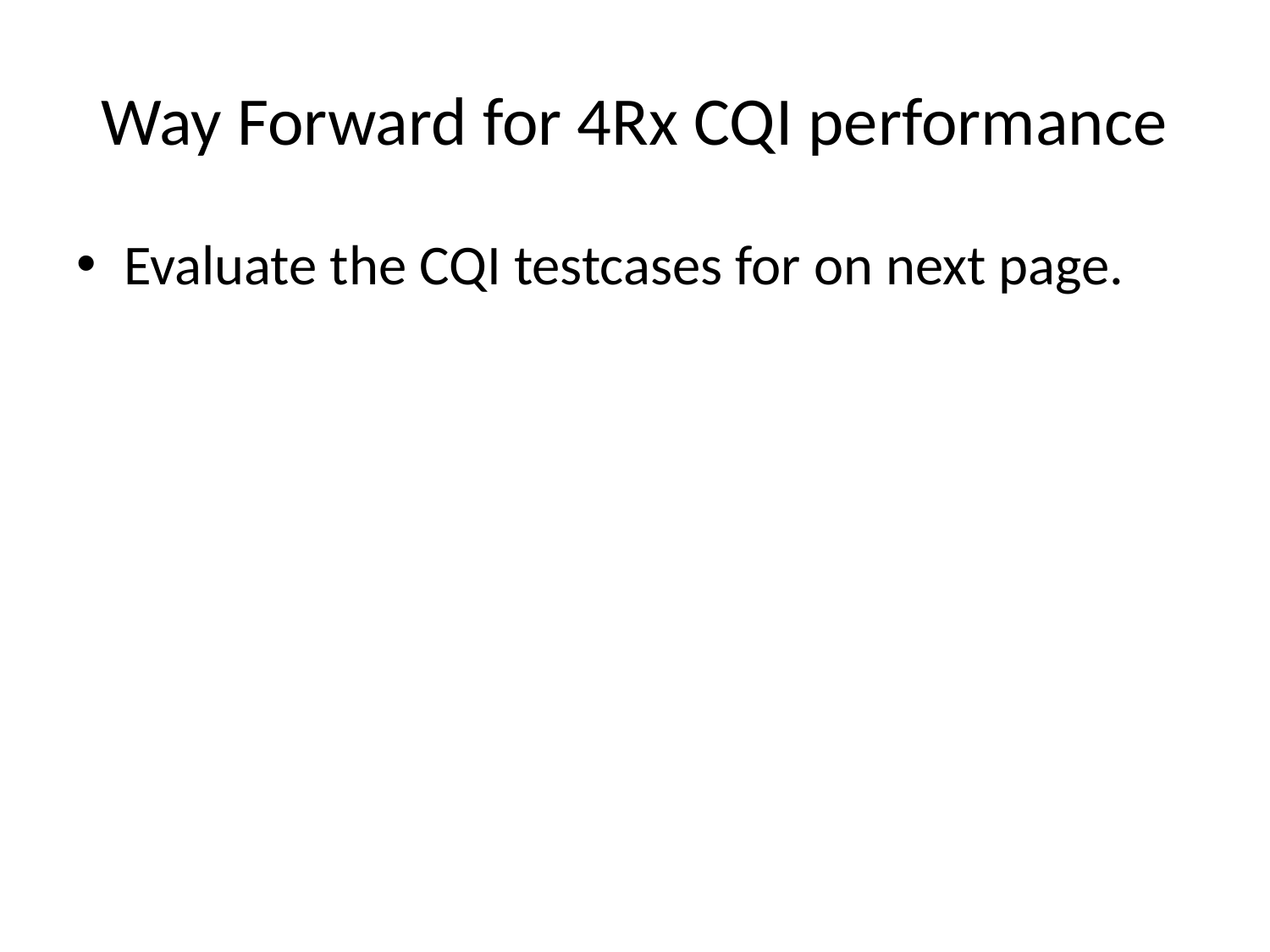

# Way Forward for 4Rx CQI performance
Evaluate the CQI testcases for on next page.